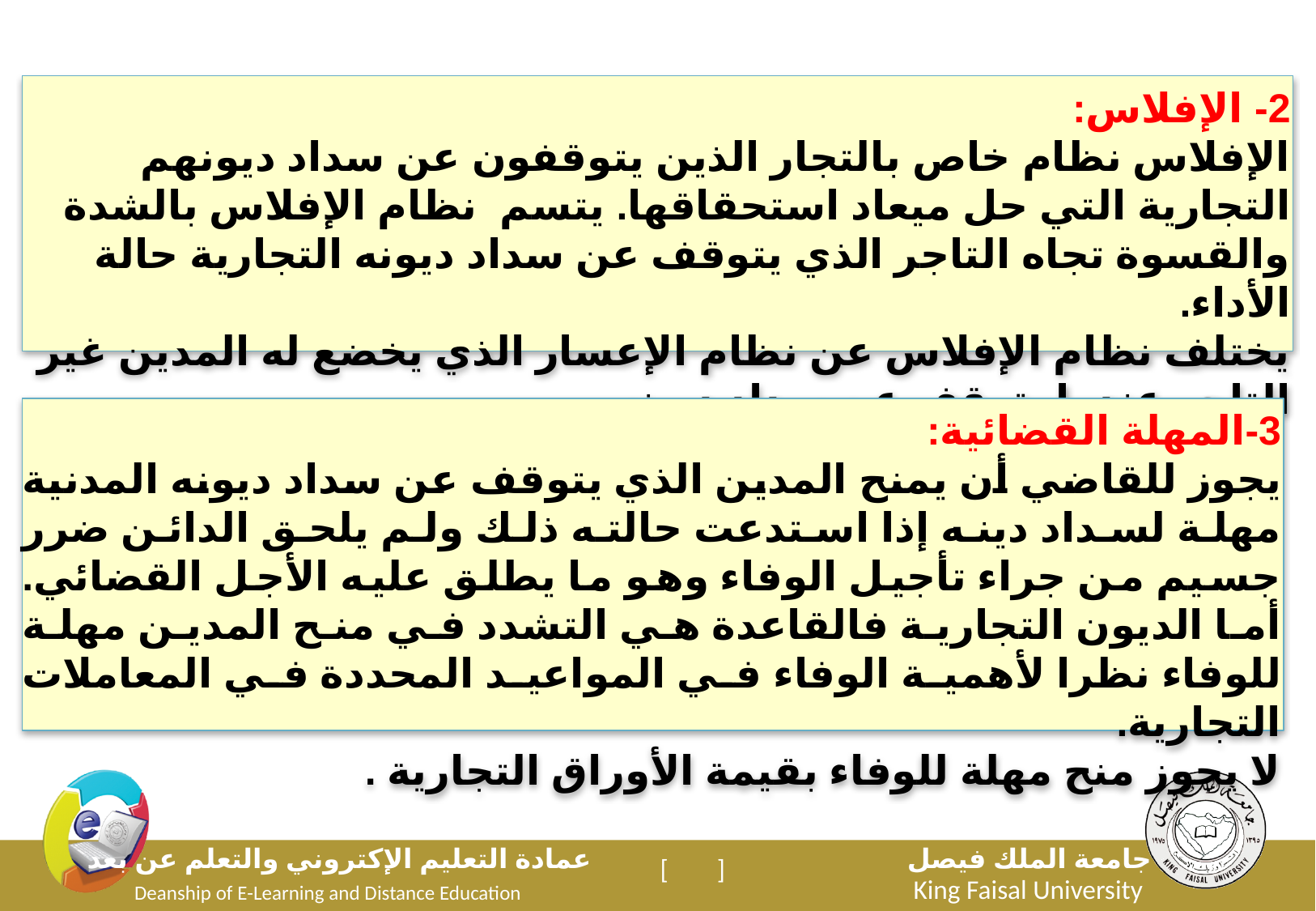

2- الإفلاس:
الإفلاس نظام خاص بالتجار الذين يتوقفون عن سداد ديونهم التجارية التي حل ميعاد استحقاقها. يتسم  نظام الإفلاس بالشدة والقسوة تجاه التاجر الذي يتوقف عن سداد ديونه التجارية حالة الأداء.
يختلف نظام الإفلاس عن نظام الإعسار الذي يخضع له المدين غير التاجر عندما يتوقف عن سداد ديونه.

3-المهلة القضائية:
يجوز للقاضي أن يمنح المدين الذي يتوقف عن سداد ديونه المدنية مهلة لسداد دينه إذا استدعت حالته ذلك ولم يلحق الدائن ضرر جسيم من جراء تأجيل الوفاء وهو ما يطلق عليه الأجل القضائي. أما الديون التجارية فالقاعدة هي التشدد في منح المدين مهلة للوفاء نظرا لأهمية الوفاء في المواعيد المحددة في المعاملات التجارية.
لا يجوز منح مهلة للوفاء بقيمة الأوراق التجارية .